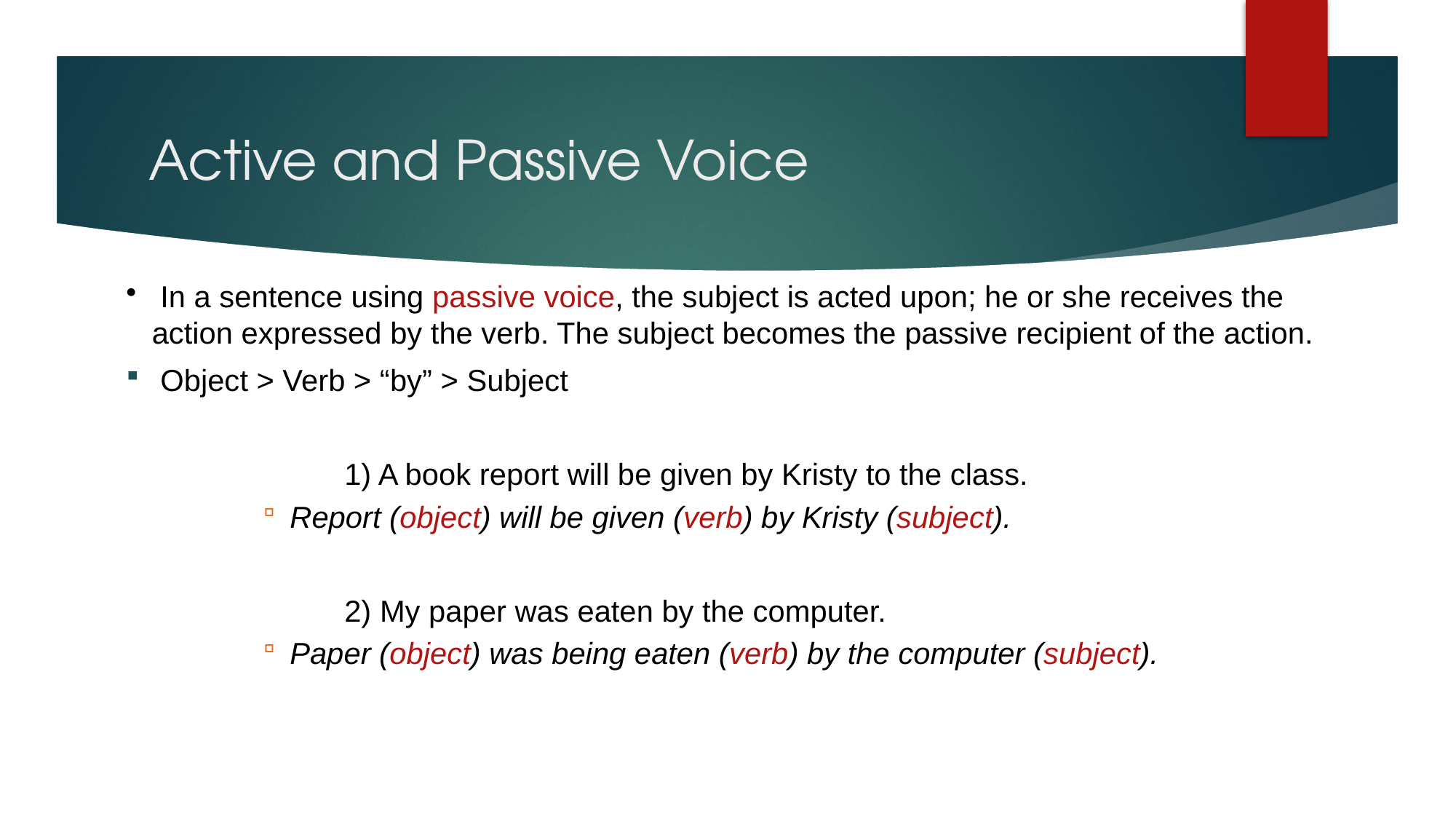

Active and Passive Voice
 In a sentence using passive voice, the subject is acted upon; he or she receives the action expressed by the verb. The subject becomes the passive recipient of the action.
 Object > Verb > “by” > Subject

		1) A book report will be given by Kristy to the class.
Report (object) will be given (verb) by Kristy (subject).

		2) My paper was eaten by the computer.
Paper (object) was being eaten (verb) by the computer (subject).